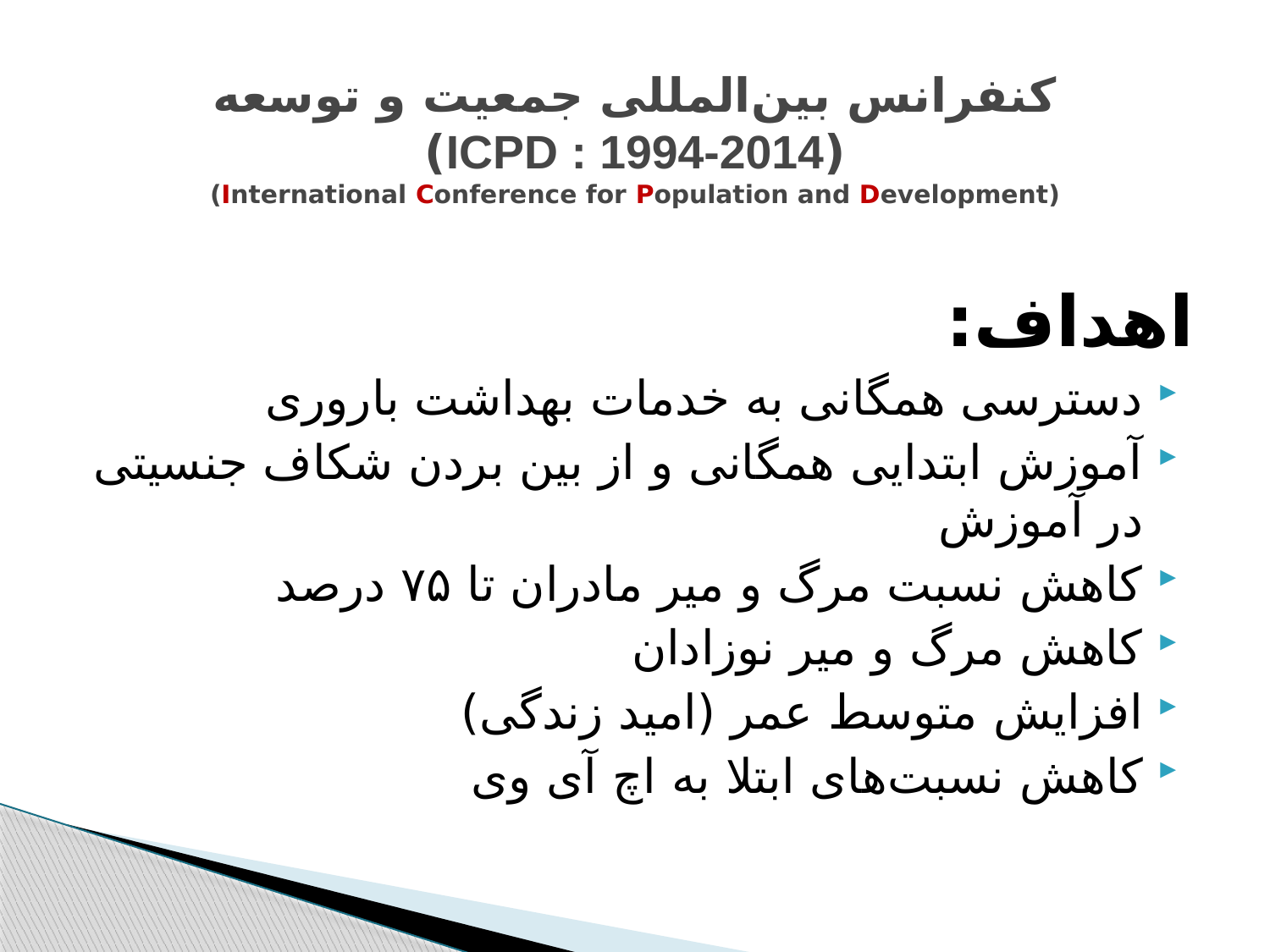

# کنفرانس بین‌المللی جمعیت و توسعه (ICPD : 1994-2014) (International Conference for Population and Development)

اهداف:
دسترسی همگانی به خدمات بهداشت باروری
آموزش ابتدایی همگانی و از بین بردن شکاف جنسیتی در آموزش
کاهش نسبت مرگ و میر مادران تا ۷۵ درصد
کاهش مرگ و میر نوزادان
افزایش متوسط عمر (امید زندگی)
کاهش نسبت‌های ابتلا به اچ آی وی